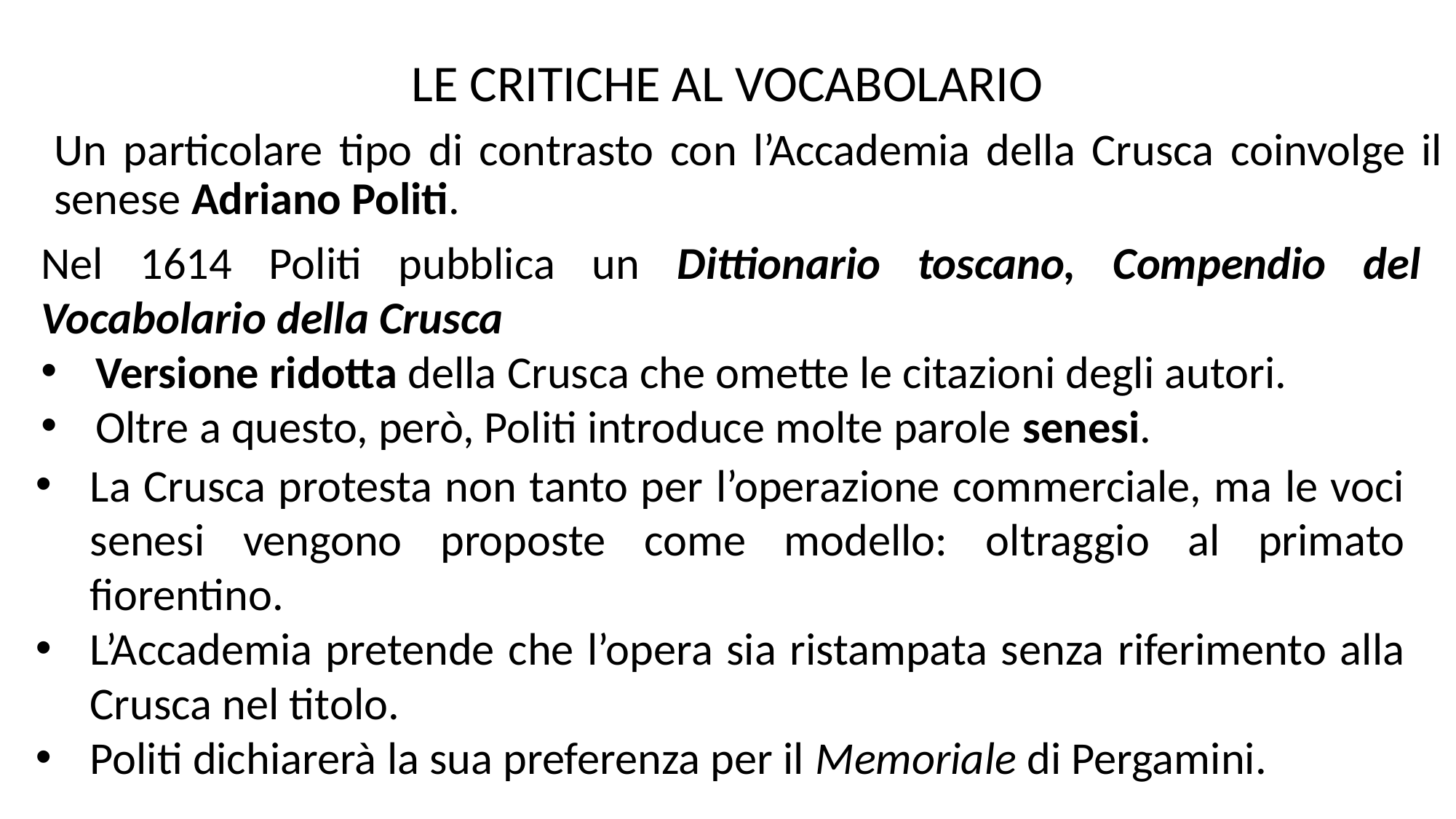

# LE CRITICHE AL VOCABOLARIO
Un particolare tipo di contrasto con l’Accademia della Crusca coinvolge il senese Adriano Politi.
Nel 1614 Politi pubblica un Dittionario toscano, Compendio del Vocabolario della Crusca
Versione ridotta della Crusca che omette le citazioni degli autori.
Oltre a questo, però, Politi introduce molte parole senesi.

La Crusca protesta non tanto per l’operazione commerciale, ma le voci senesi vengono proposte come modello: oltraggio al primato fiorentino.
L’Accademia pretende che l’opera sia ristampata senza riferimento alla Crusca nel titolo.
Politi dichiarerà la sua preferenza per il Memoriale di Pergamini.